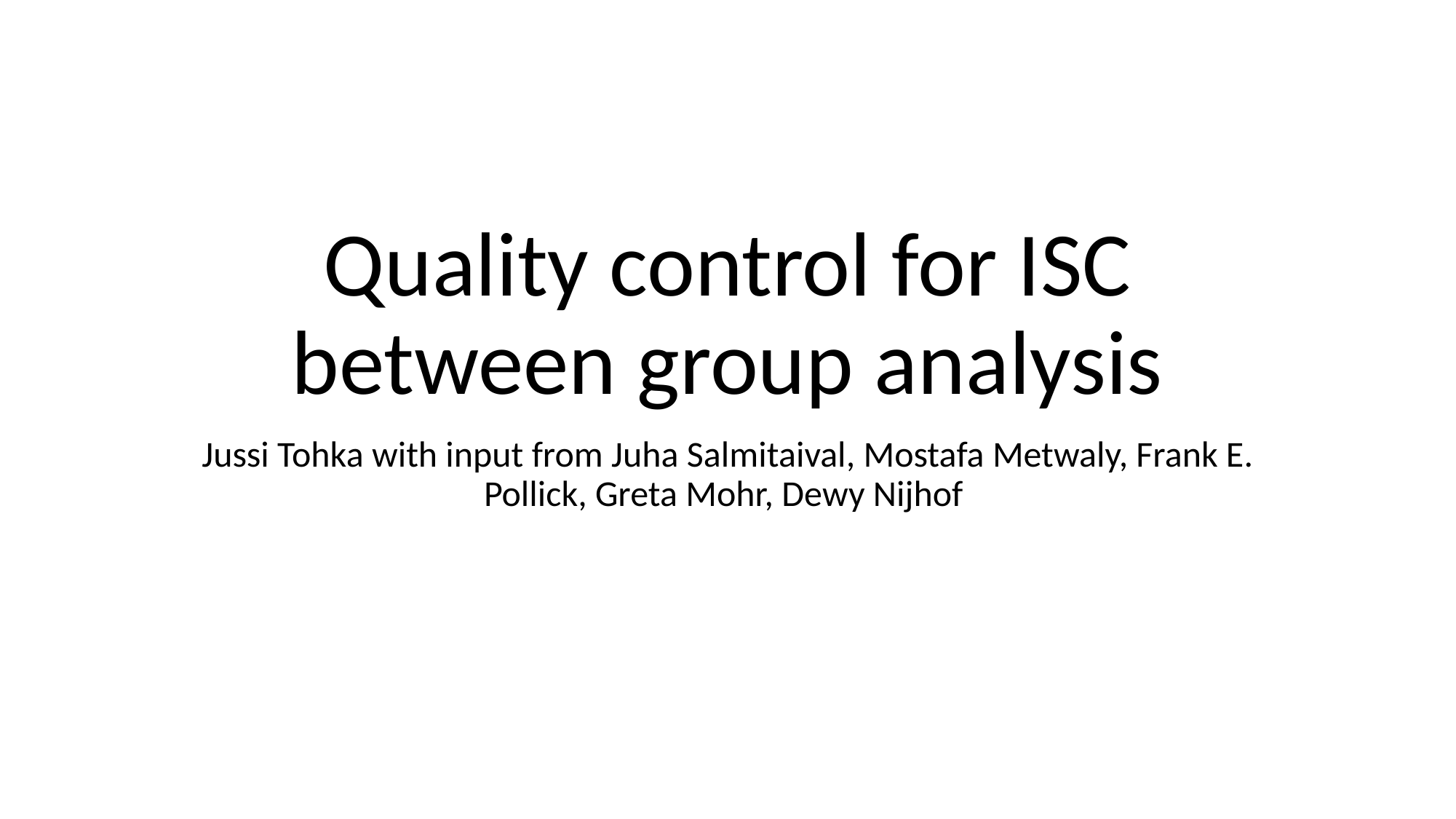

# Quality control for ISC between group analysis
Jussi Tohka with input from Juha Salmitaival, Mostafa Metwaly, Frank E. Pollick, Greta Mohr, Dewy Nijhof